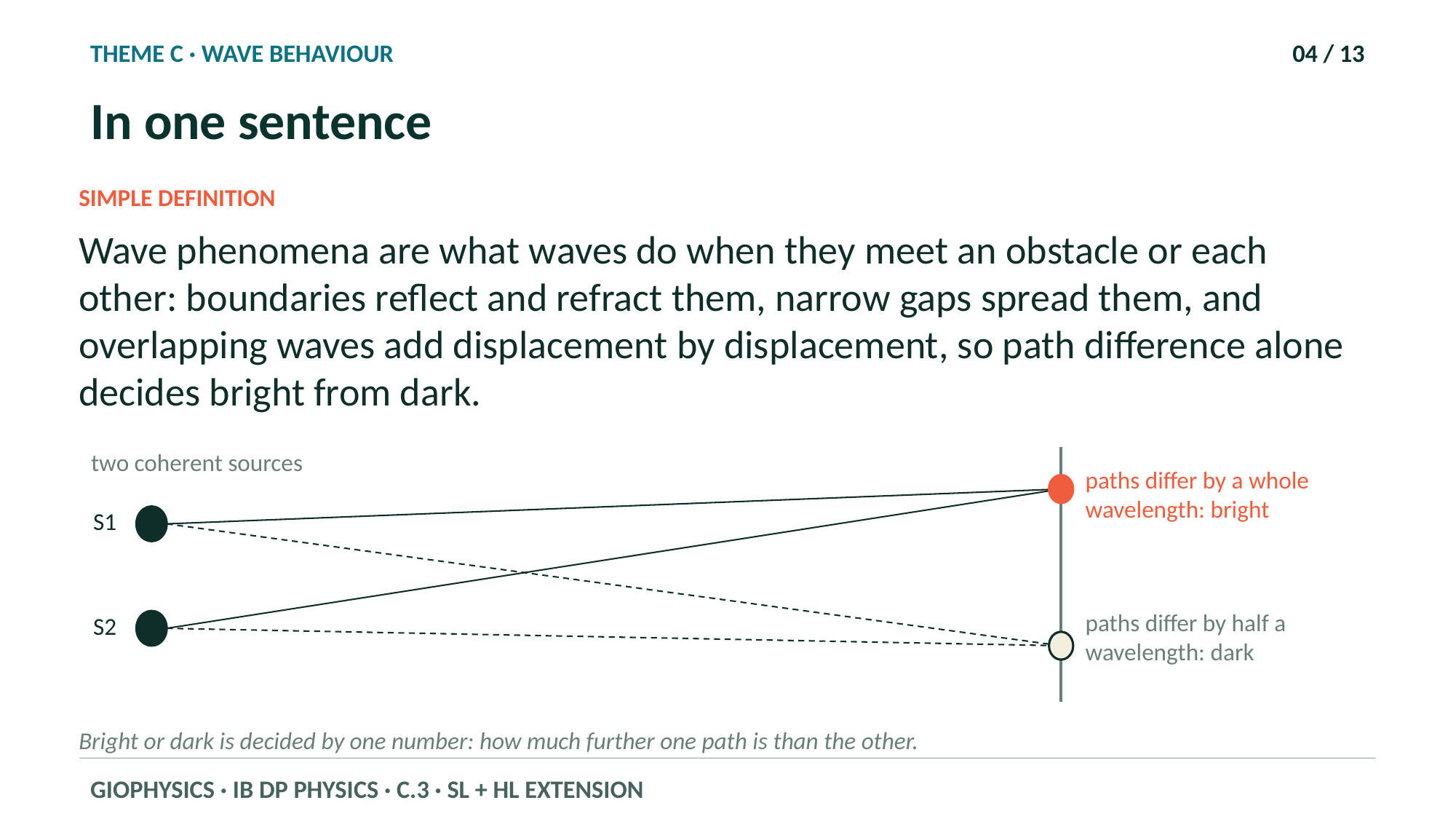

THEME C · WAVE BEHAVIOUR
04 / 13
In one sentence
SIMPLE DEFINITION
Wave phenomena are what waves do when they meet an obstacle or each other: boundaries reflect and refract them, narrow gaps spread them, and overlapping waves add displacement by displacement, so path difference alone decides bright from dark.
two coherent sources
paths differ by a whole wavelength: bright

S1

paths differ by half a wavelength: dark
S2

Bright or dark is decided by one number: how much further one path is than the other.

GIOPHYSICS · IB DP PHYSICS · C.3 · SL + HL EXTENSION